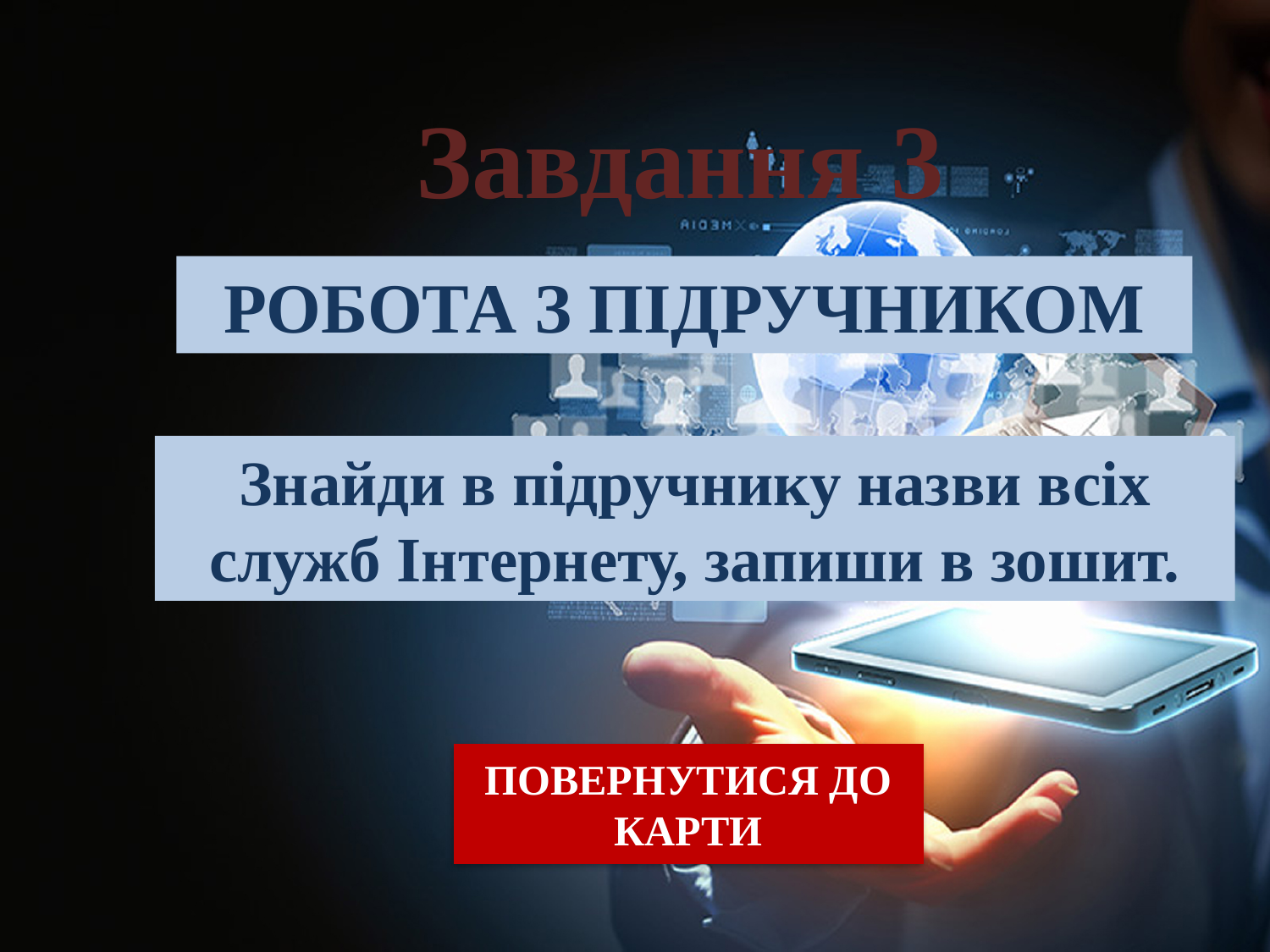

Завдання 3
РОБота з підручником
Знайди в підручнику назви всіх служб Інтернету, запиши в зошит.
ПОВЕРНУТИСЯ ДО КАРТИ